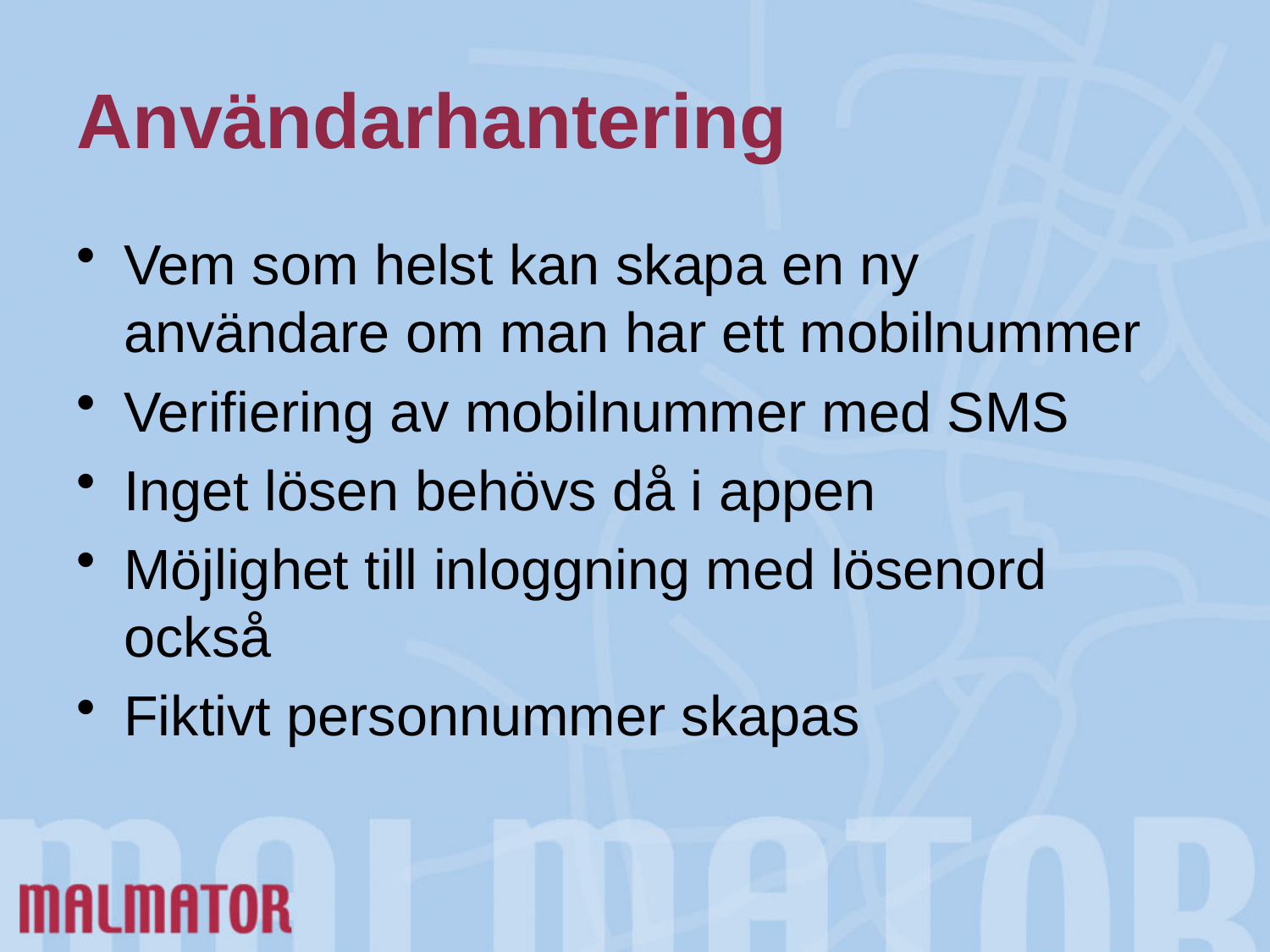

# Användarhantering
Vem som helst kan skapa en ny användare om man har ett mobilnummer
Verifiering av mobilnummer med SMS
Inget lösen behövs då i appen
Möjlighet till inloggning med lösenord också
Fiktivt personnummer skapas